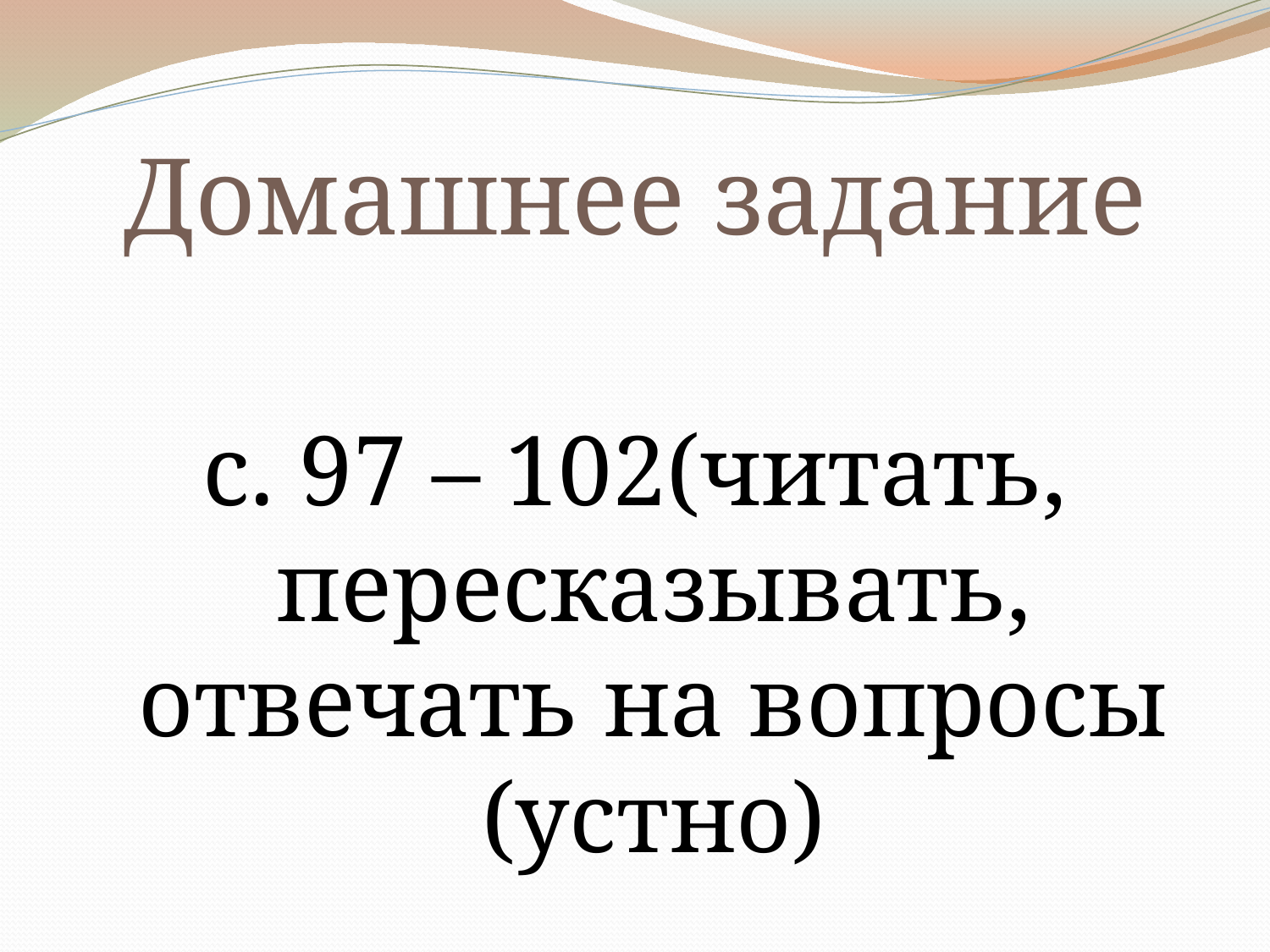

# Домашнее задание

с. 97 – 102(читать, пересказывать, отвечать на вопросы (устно)